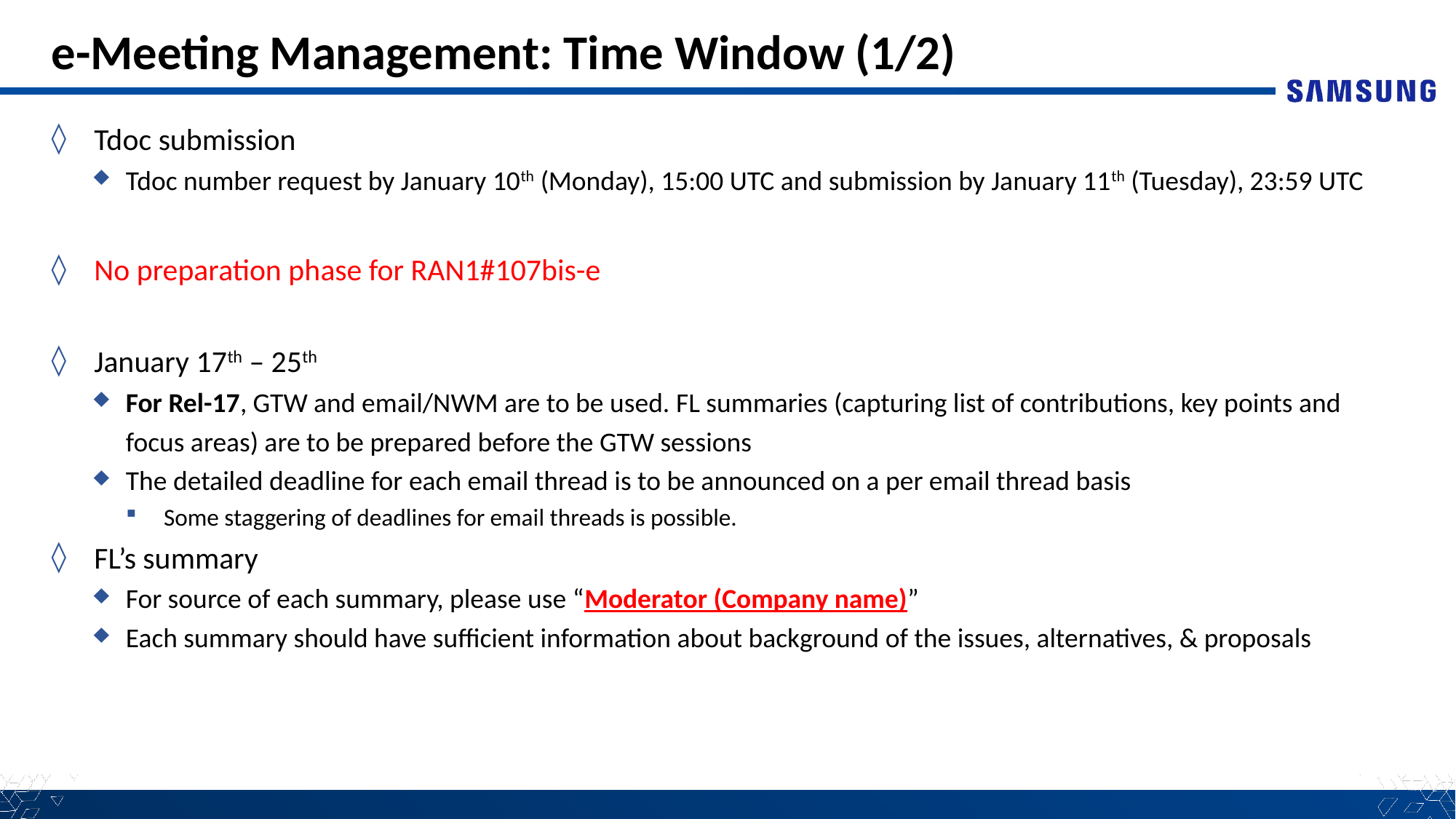

# e-Meeting Management: Time Window (1/2)
Tdoc submission
Tdoc number request by January 10th (Monday), 15:00 UTC and submission by January 11th (Tuesday), 23:59 UTC

No preparation phase for RAN1#107bis-e

January 17th – 25th
For Rel-17, GTW and email/NWM are to be used. FL summaries (capturing list of contributions, key points and focus areas) are to be prepared before the GTW sessions
The detailed deadline for each email thread is to be announced on a per email thread basis
 Some staggering of deadlines for email threads is possible.
FL’s summary
For source of each summary, please use “Moderator (Company name)”
Each summary should have sufficient information about background of the issues, alternatives, & proposals